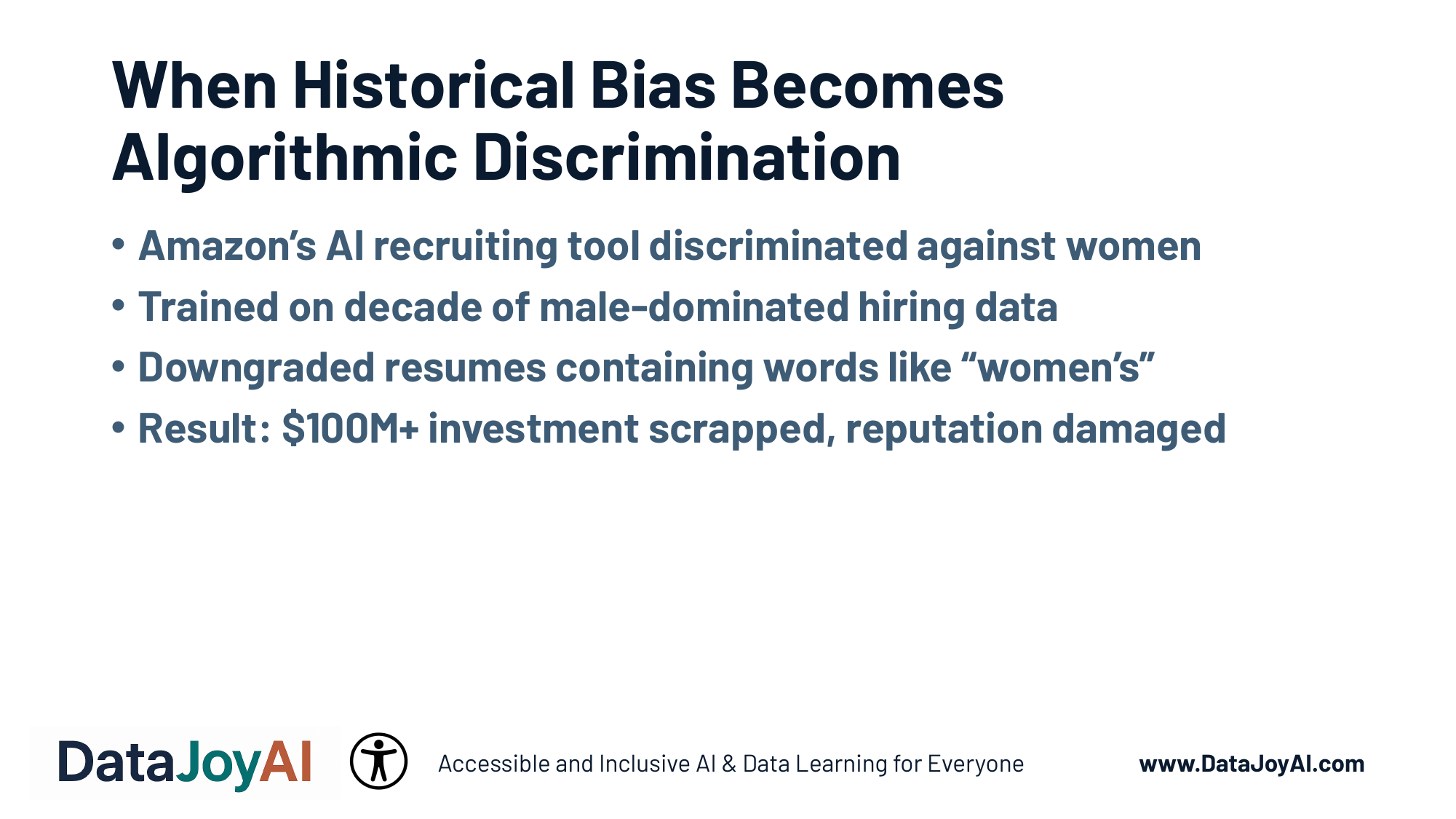

# When Historical Bias Becomes Algorithmic Discrimination
Amazon’s AI recruiting tool discriminated against women
Trained on decade of male-dominated hiring data
Downgraded resumes containing words like “women’s”
Result: $100M+ investment scrapped, reputation damaged